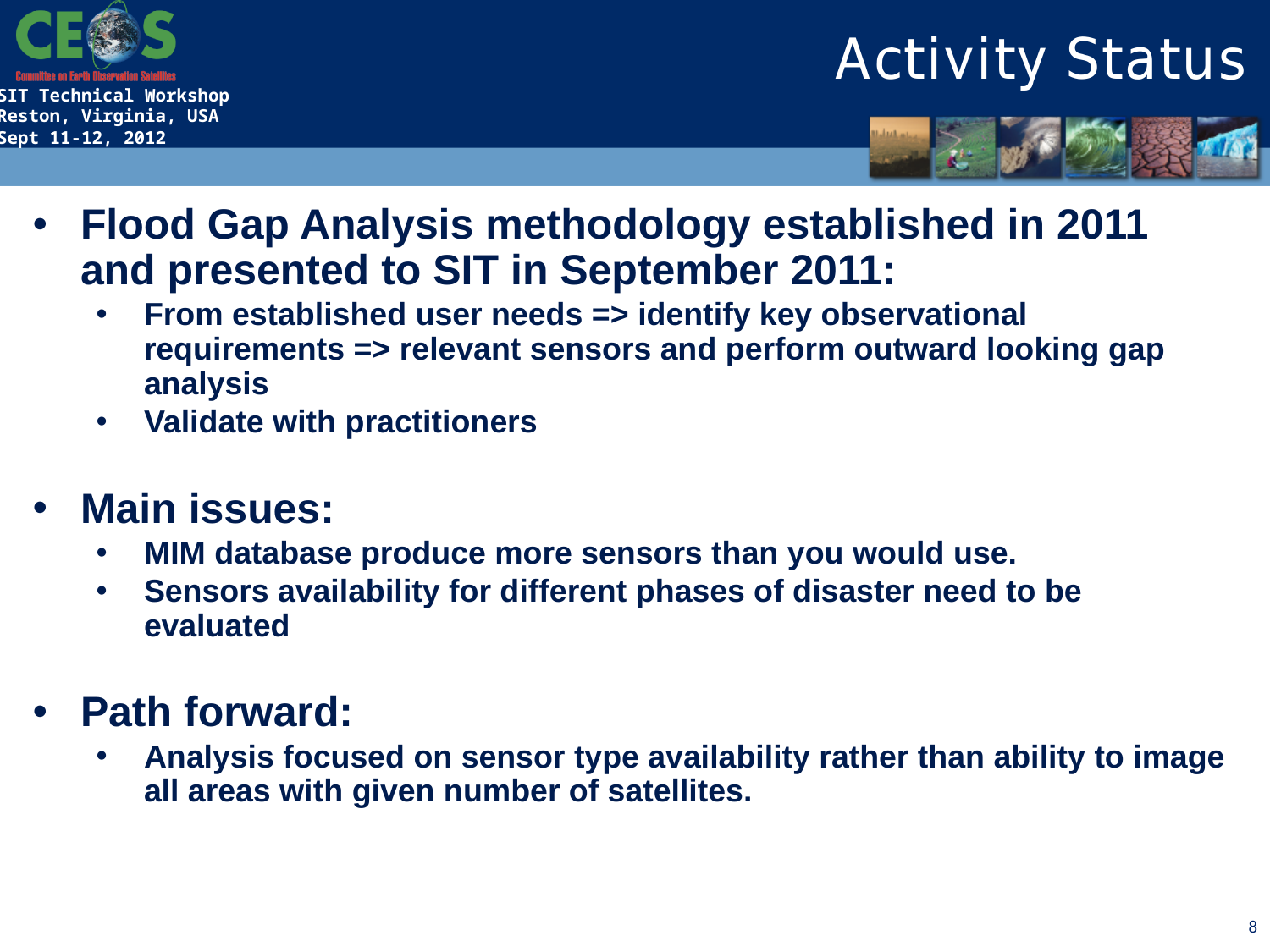

Activity Status
Flood Gap Analysis methodology established in 2011 and presented to SIT in September 2011:
From established user needs => identify key observational requirements => relevant sensors and perform outward looking gap analysis
Validate with practitioners

Main issues:
MIM database produce more sensors than you would use.
Sensors availability for different phases of disaster need to be evaluated

Path forward:
Analysis focused on sensor type availability rather than ability to image all areas with given number of satellites.

8